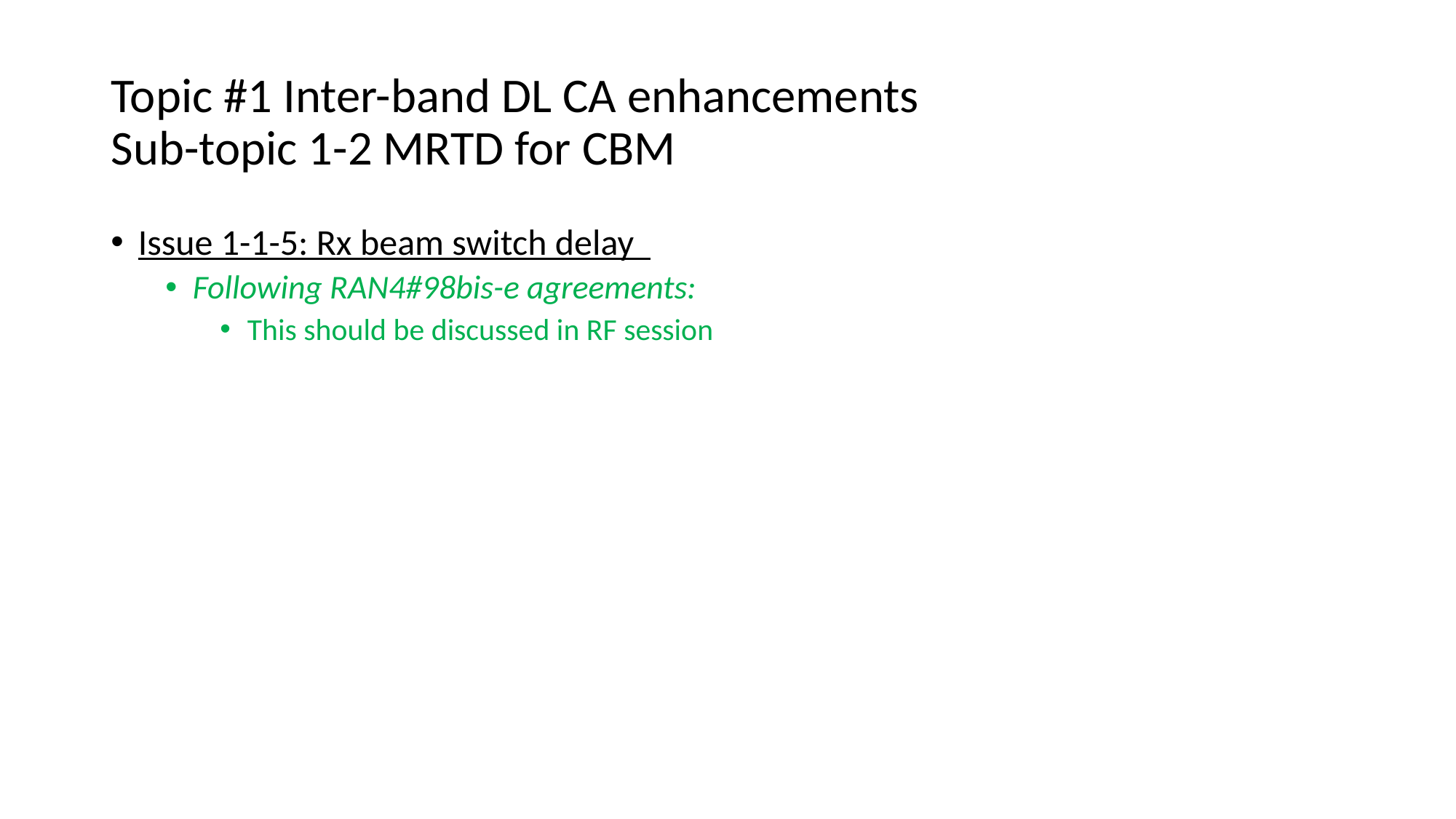

# Topic #1 Inter-band DL CA enhancements Sub-topic 1-2 MRTD for CBM
Issue 1-1-5: Rx beam switch delay
Following RAN4#98bis-e agreements:
This should be discussed in RF session